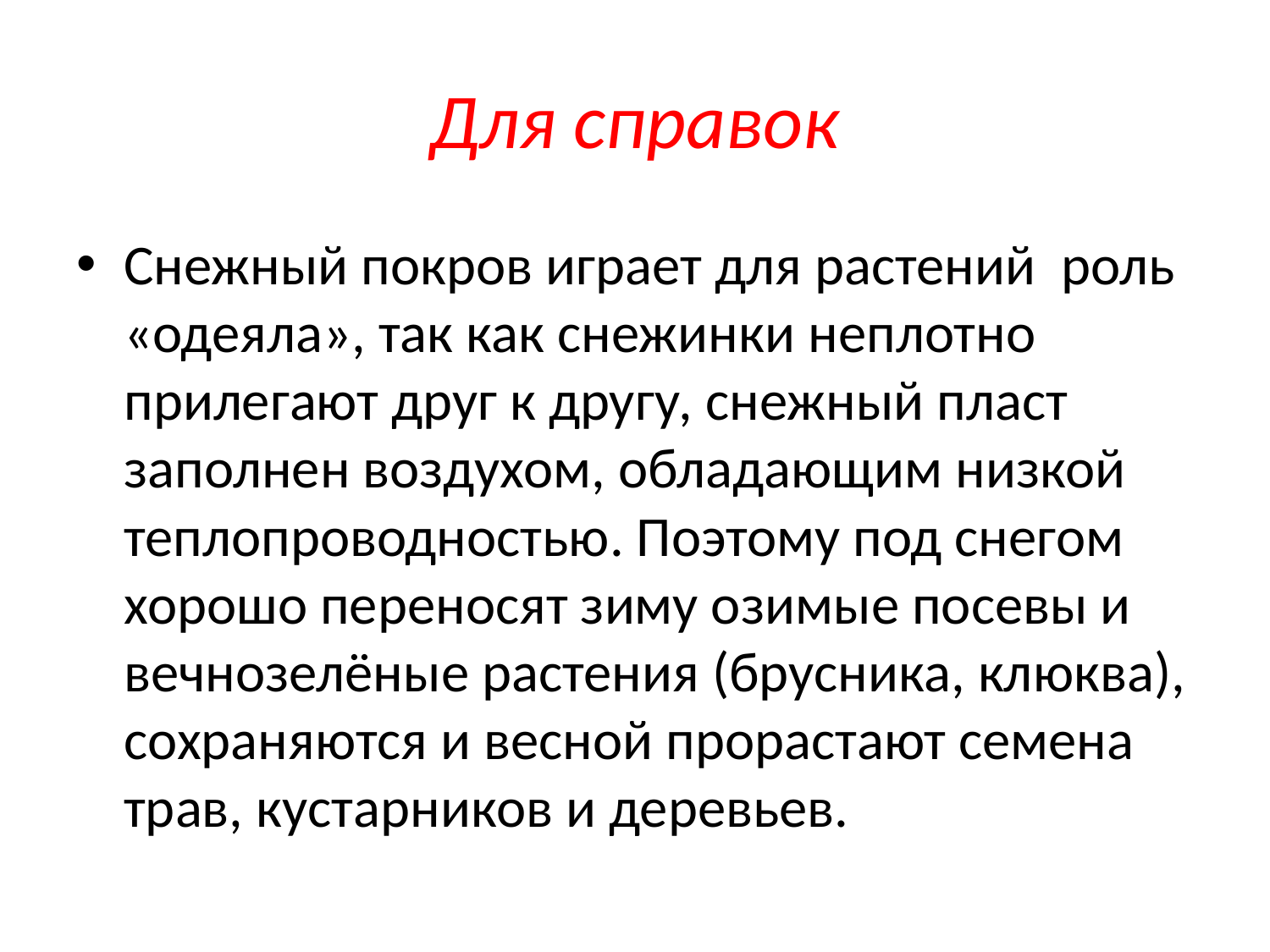

# Для справок
Снежный покров играет для растений  роль «одеяла», так как снежинки неплотно прилегают друг к другу, снежный пласт заполнен воздухом, обладающим низкой теплопроводностью. Поэтому под снегом хорошо переносят зиму озимые посевы и вечнозелёные растения (брусника, клюква), сохраняются и весной прорастают семена трав, кустарников и деревьев.